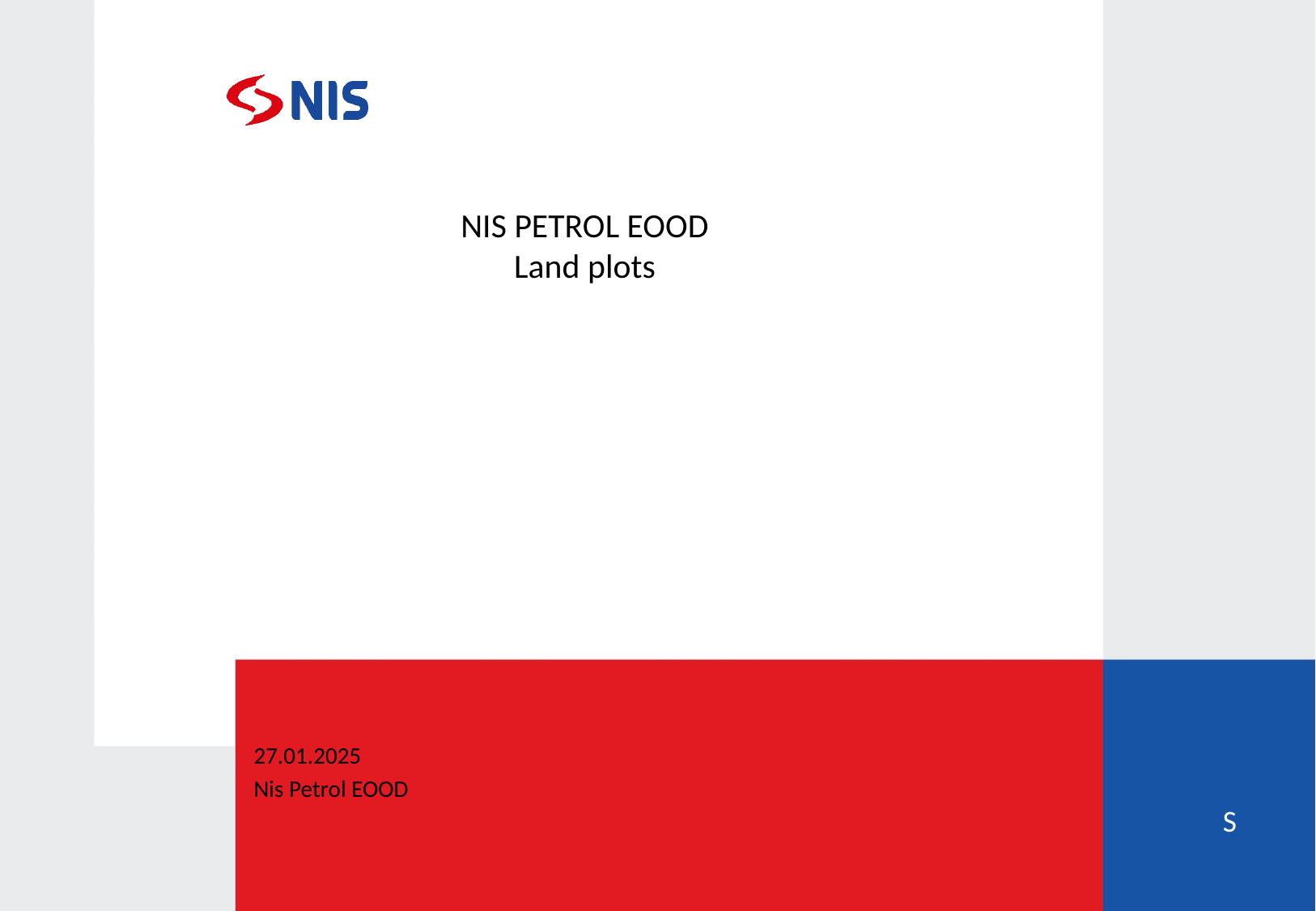

#

NIS PETROL EOOD
Land plots

           27.01.2025
           Nis Petrol EOOD